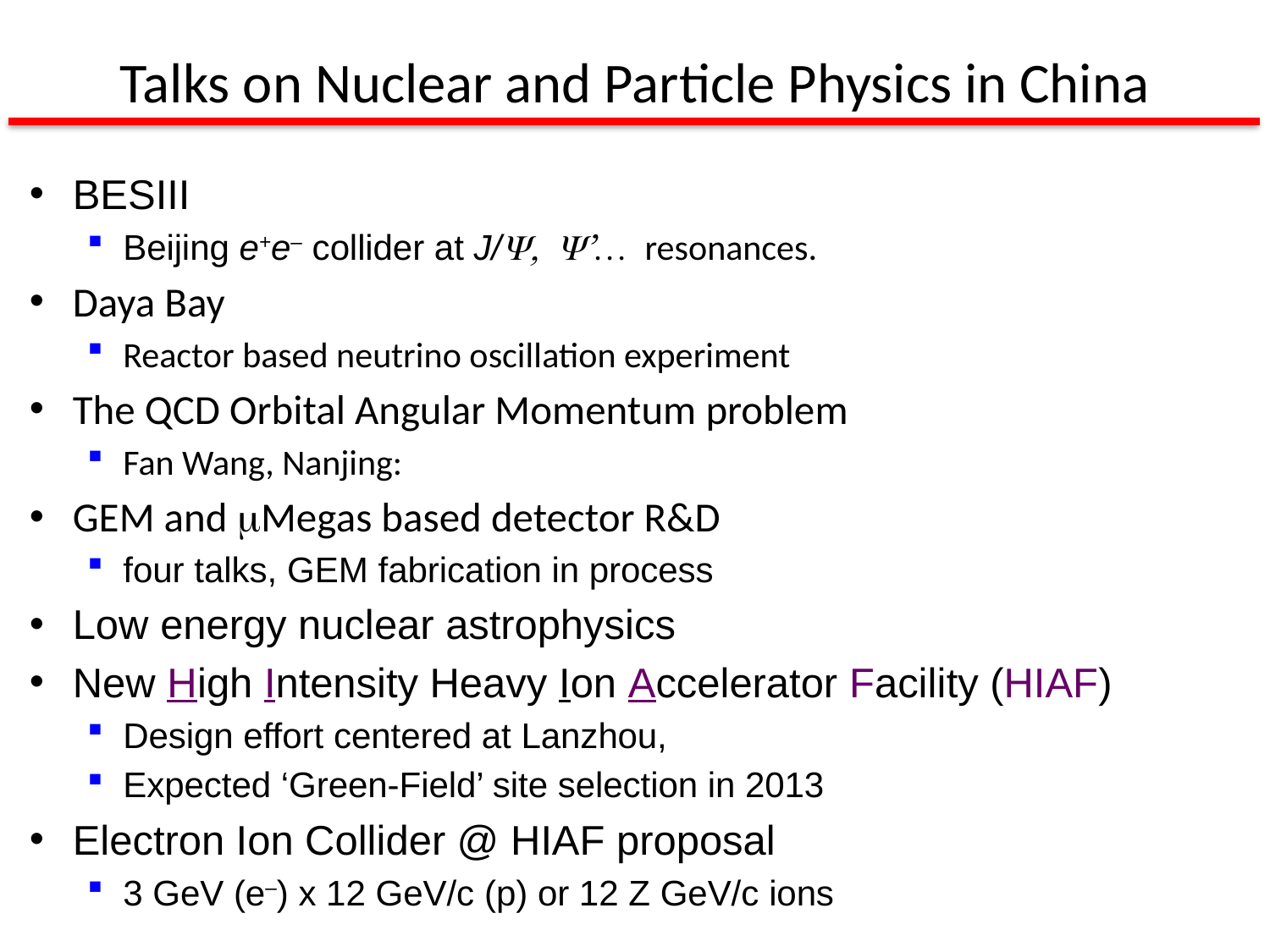

# Talks on Nuclear and Particle Physics in China
BESIII
Beijing e+e– collider at J/Ψ, Ψ’… resonances.
Daya Bay
Reactor based neutrino oscillation experiment
The QCD Orbital Angular Momentum problem
Fan Wang, Nanjing:
GEM and μMegas based detector R&D
four talks, GEM fabrication in process
Low energy nuclear astrophysics
New High Intensity Heavy Ion Accelerator Facility (HIAF)
Design effort centered at Lanzhou,
Expected ‘Green-Field’ site selection in 2013
Electron Ion Collider @ HIAF proposal
3 GeV (e–) x 12 GeV/c (p) or 12 Z GeV/c ions